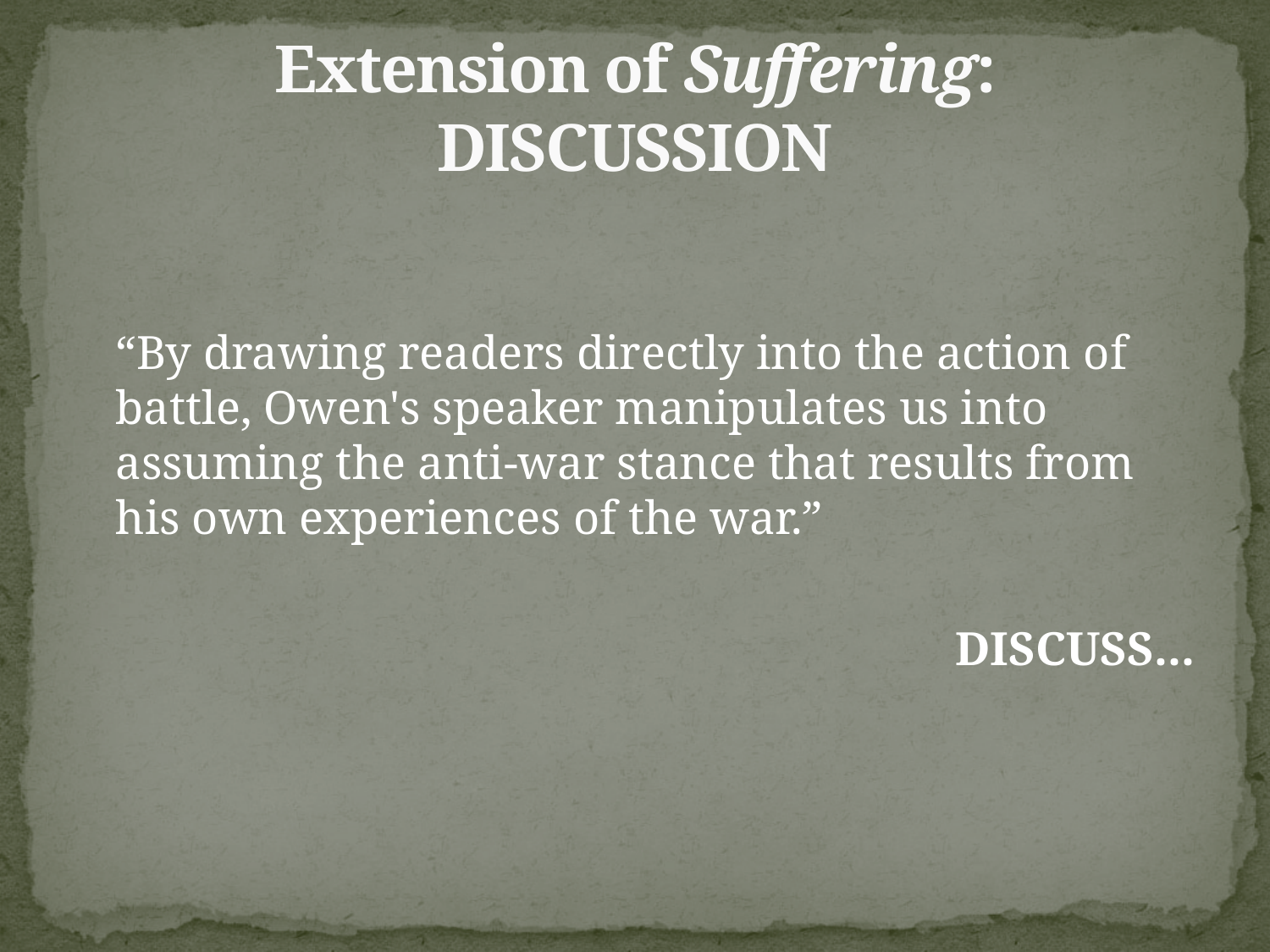

# Extension of Suffering: DISCUSSION
	“By drawing readers directly into the action of battle, Owen's speaker manipulates us into assuming the anti-war stance that results from his own experiences of the war.”

DISCUSS...